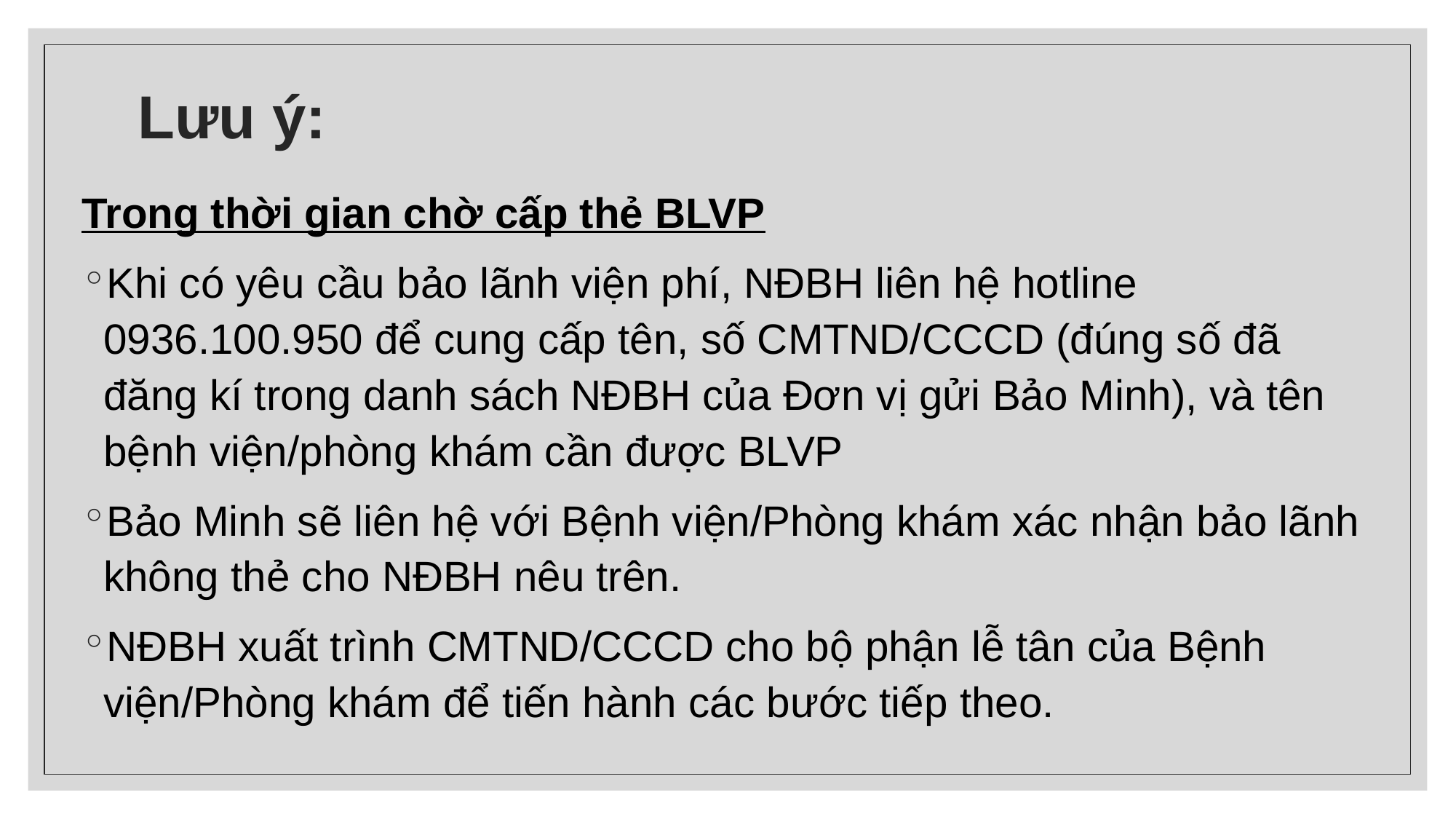

# Lưu ý:
Trong thời gian chờ cấp thẻ BLVP
Khi có yêu cầu bảo lãnh viện phí, NĐBH liên hệ hotline 0936.100.950 để cung cấp tên, số CMTND/CCCD (đúng số đã đăng kí trong danh sách NĐBH của Đơn vị gửi Bảo Minh), và tên bệnh viện/phòng khám cần được BLVP
Bảo Minh sẽ liên hệ với Bệnh viện/Phòng khám xác nhận bảo lãnh không thẻ cho NĐBH nêu trên.
NĐBH xuất trình CMTND/CCCD cho bộ phận lễ tân của Bệnh viện/Phòng khám để tiến hành các bước tiếp theo.